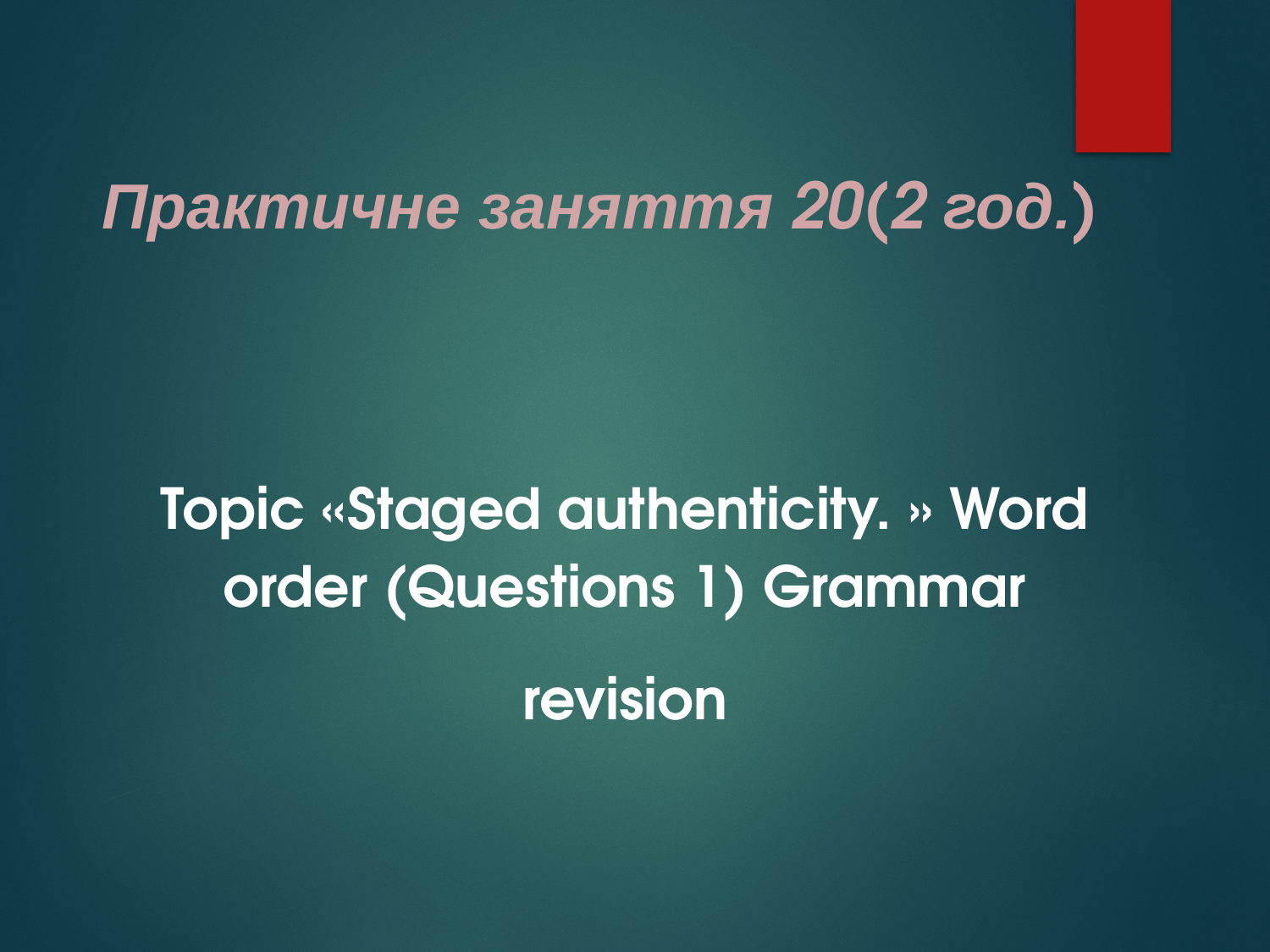

# Практичне заняття 20(2 год.)
Topic «Staged authenticity. » Word order (Questions 1) Grammar
revision